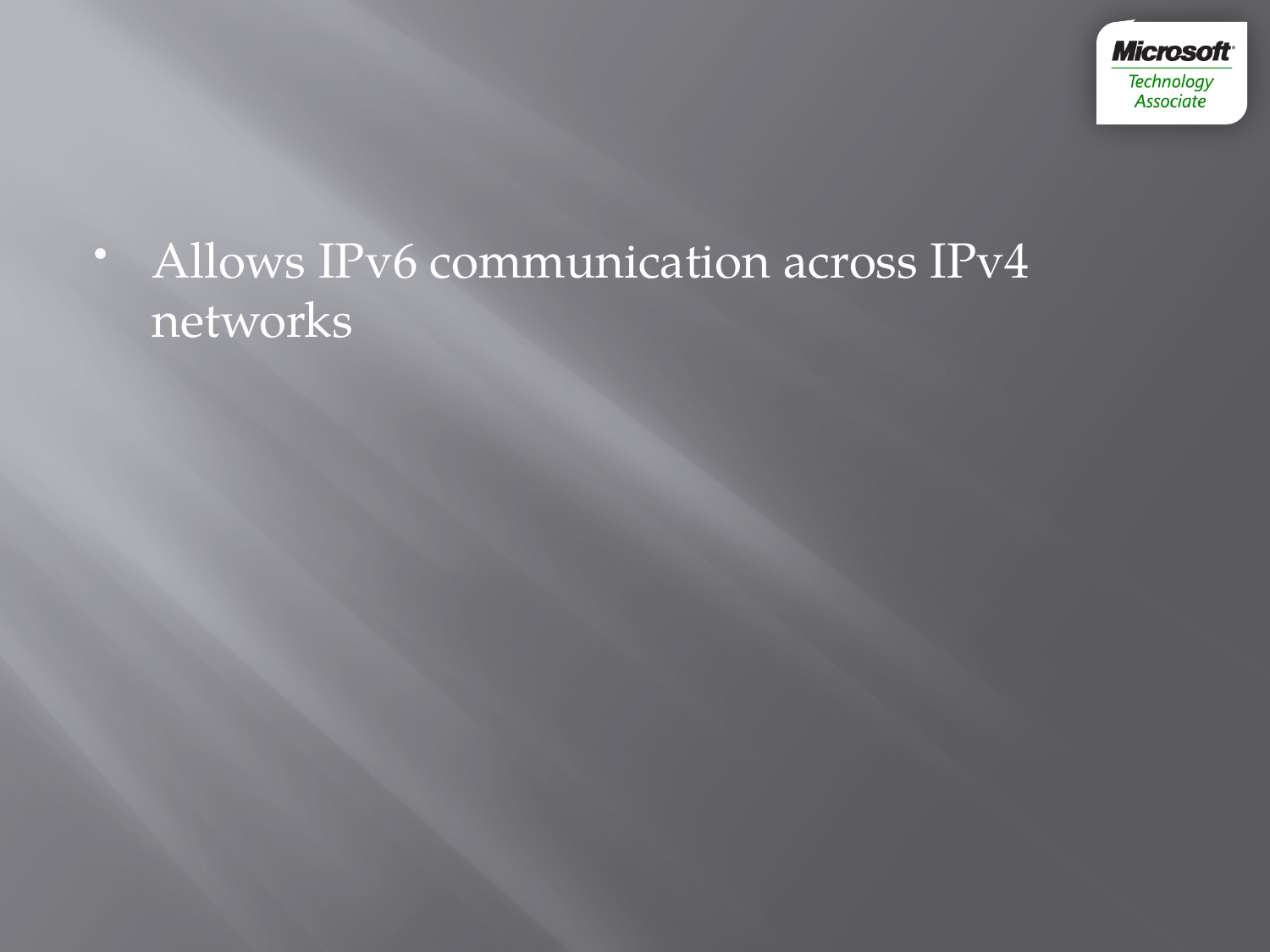

#
Allows IPv6 communication across IPv4 networks